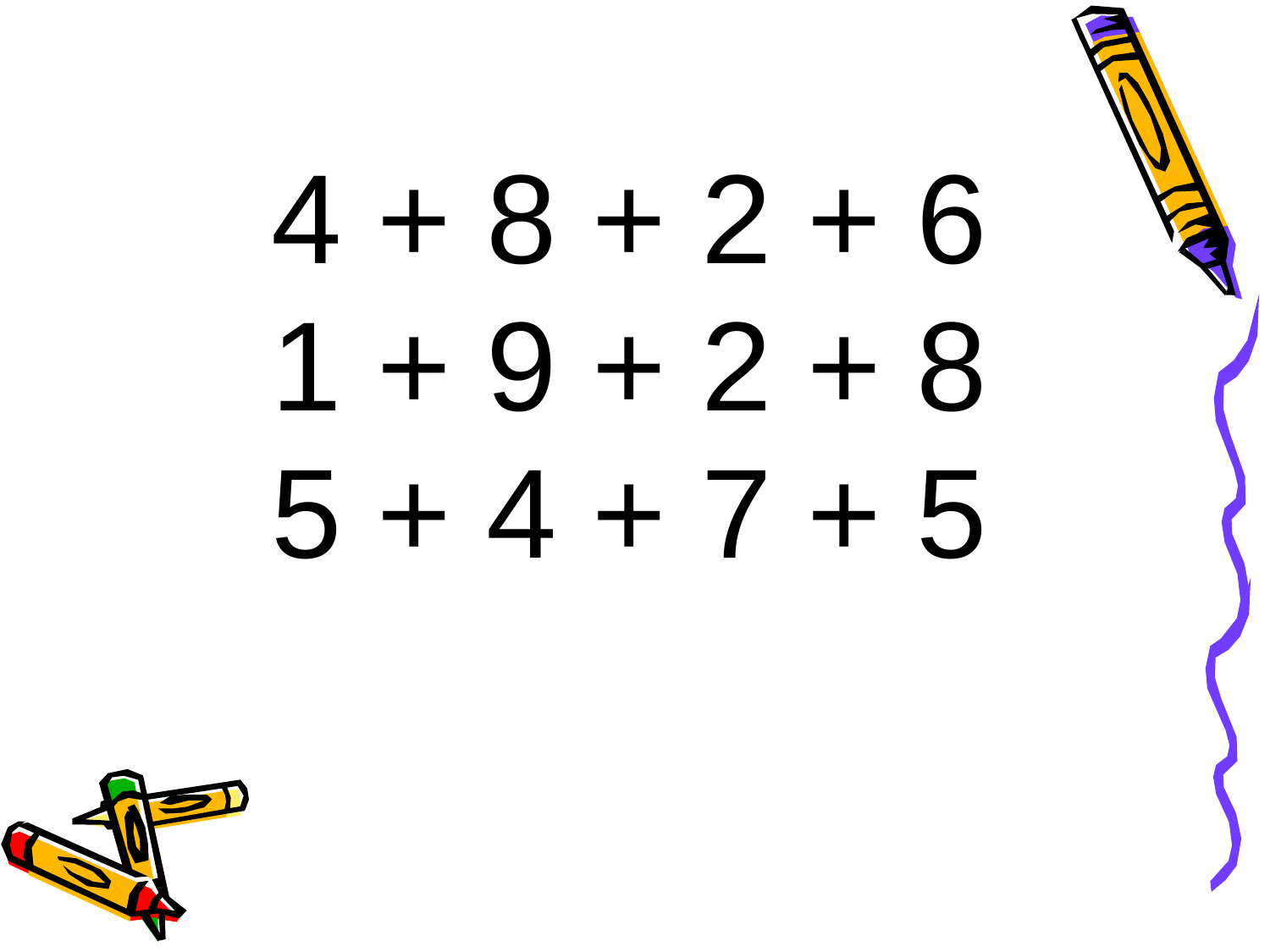

4 + 8 + 2 + 6
1 + 9 + 2 + 8
5 + 4 + 7 + 5